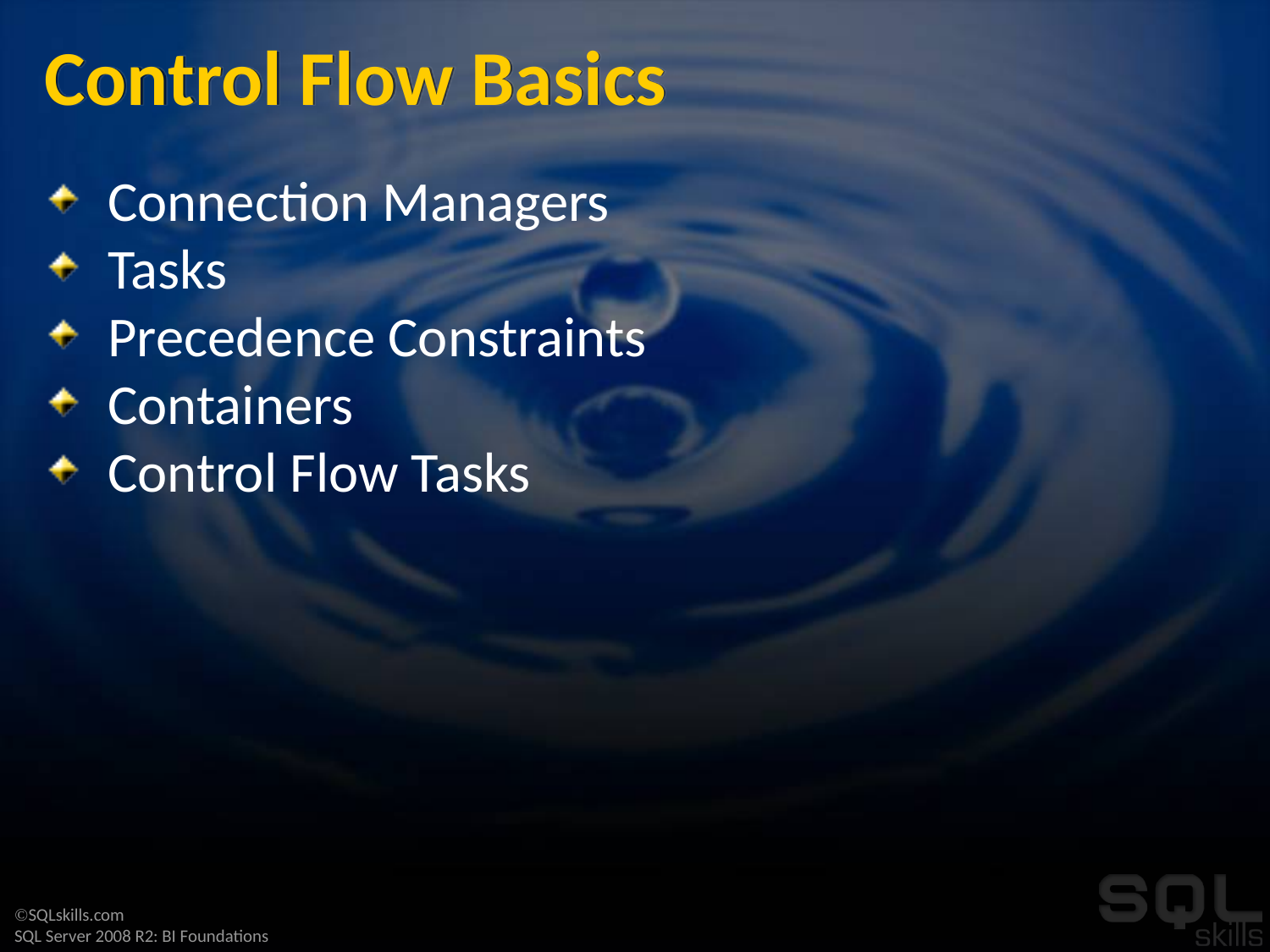

# Control Flow Basics
Connection Managers
Tasks
Precedence Constraints
Containers
Control Flow Tasks